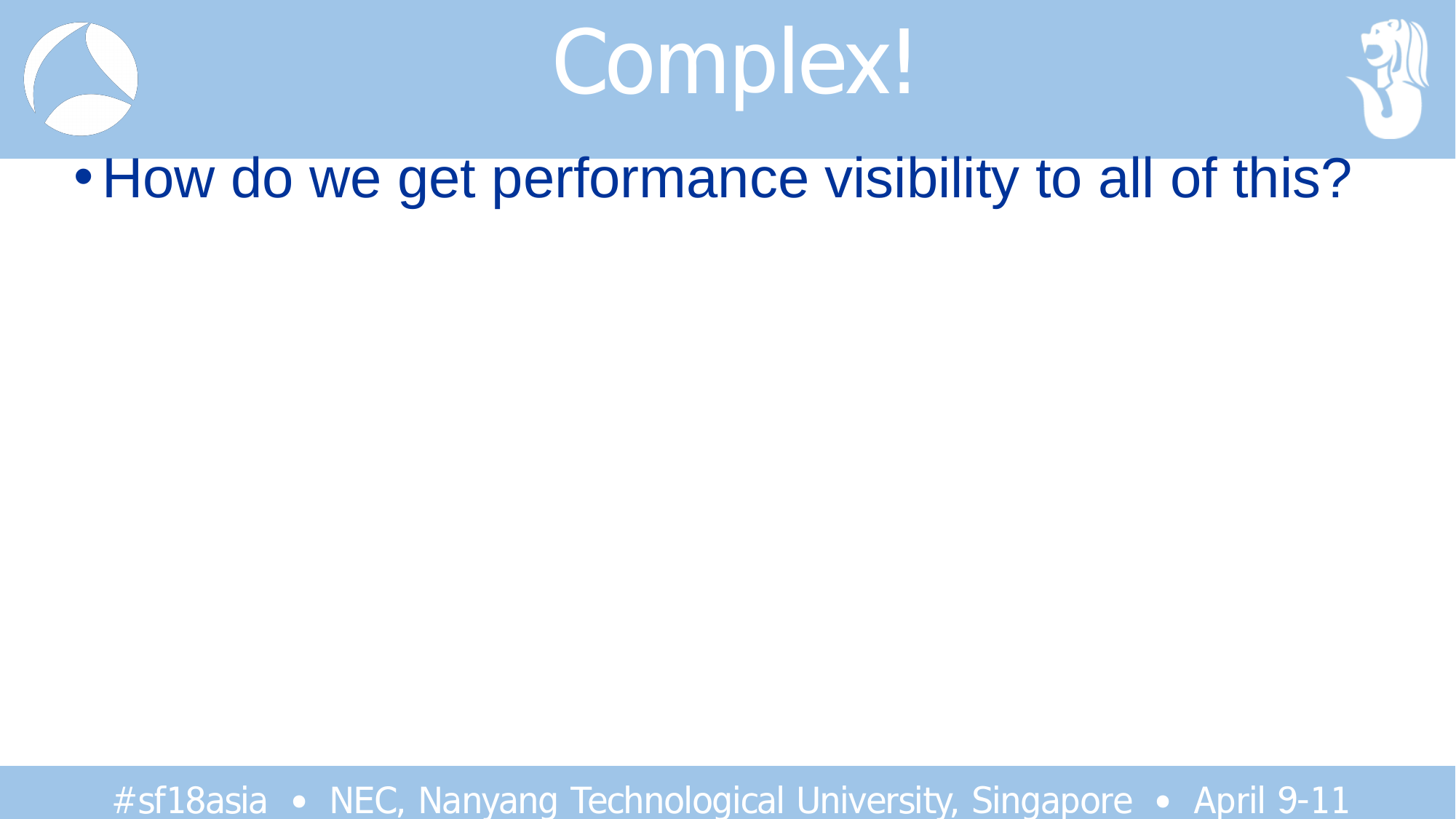

# Complex!
How do we get performance visibility to all of this?